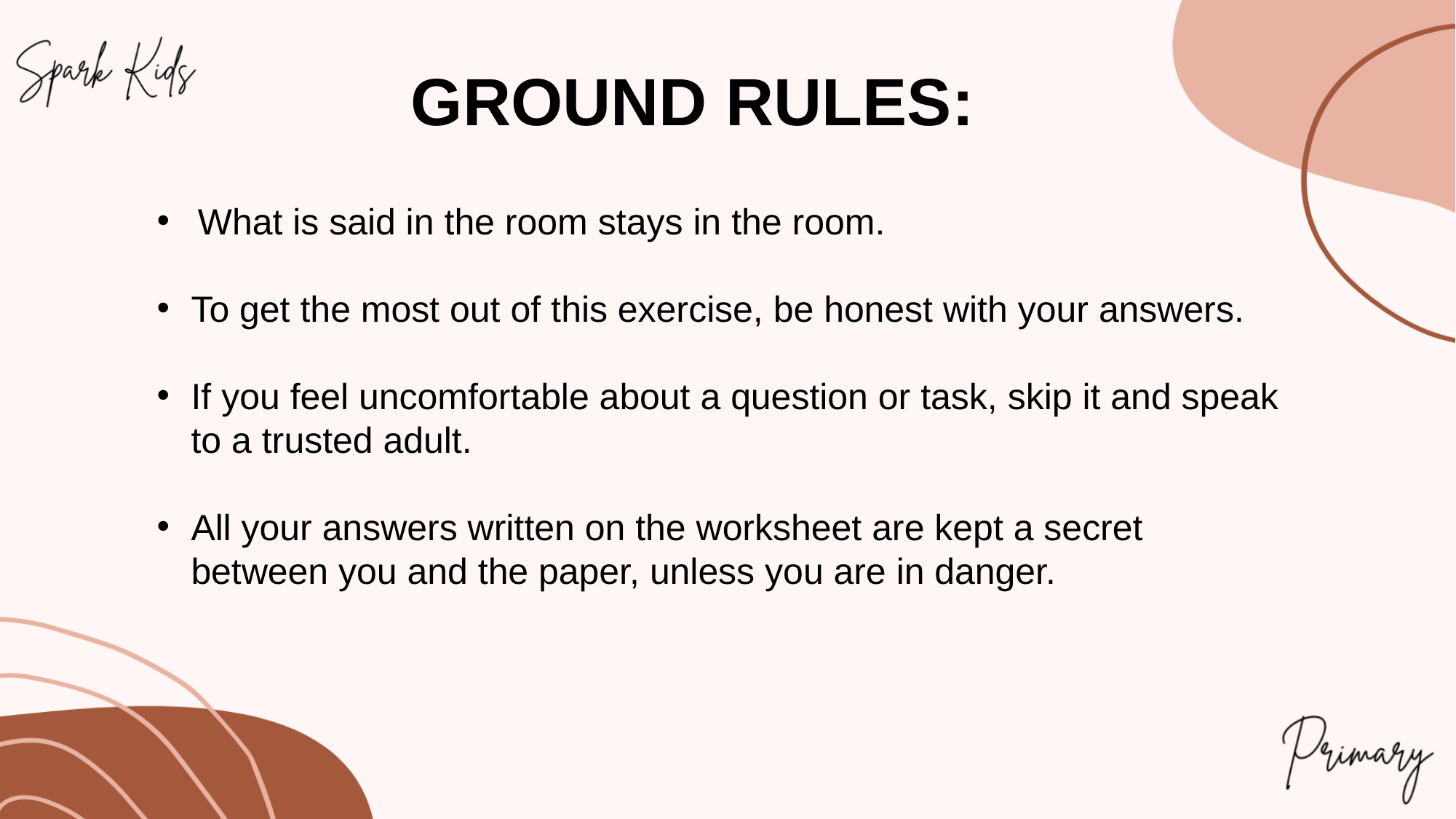

# GROUND RULES:
What is said in the room stays in the room.

To get the most out of this exercise, be honest with your answers.

If you feel uncomfortable about a question or task, skip it and speak to a trusted adult.

All your answers written on the worksheet are kept a secret between you and the paper, unless you are in danger.